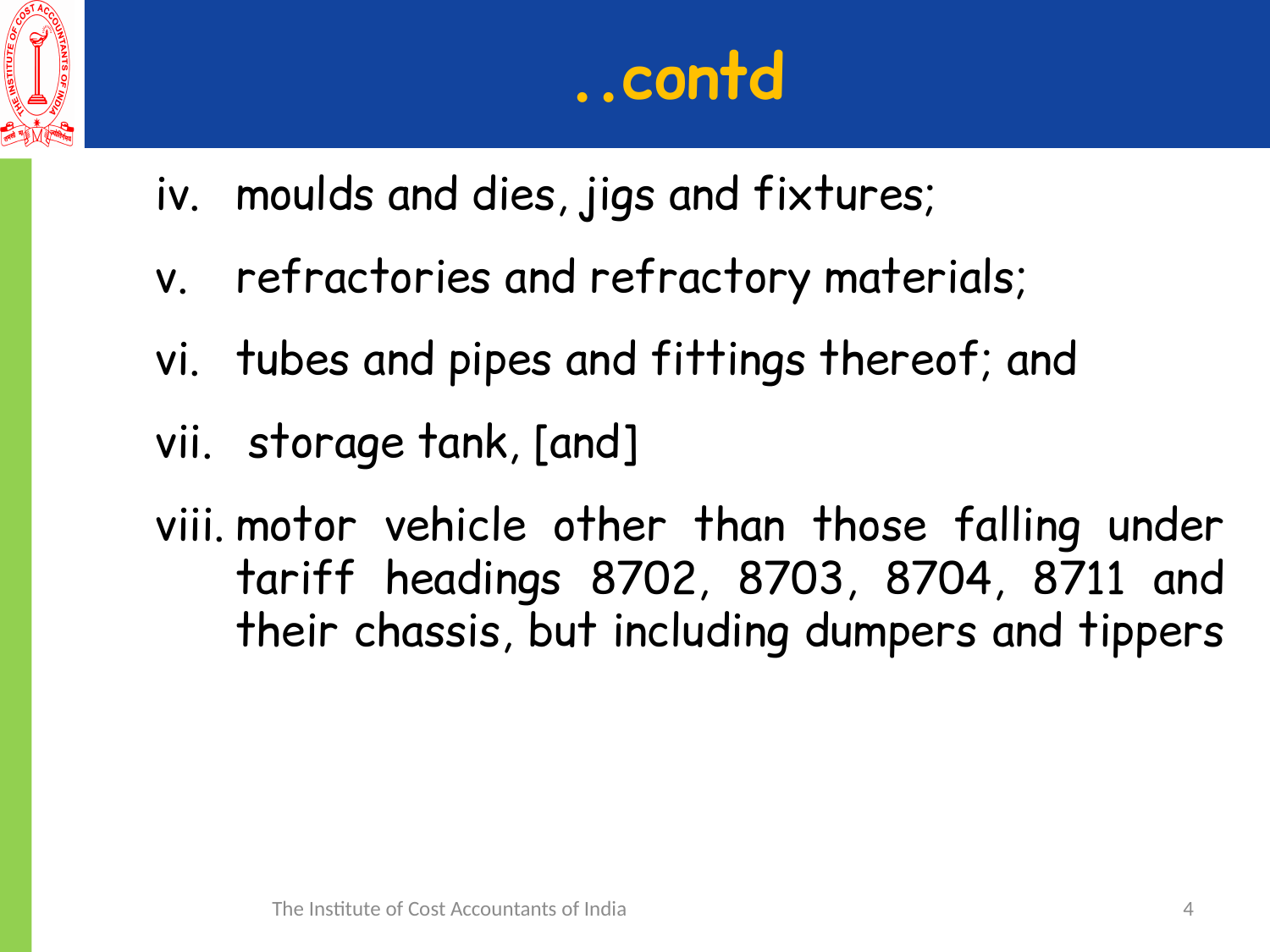

# ..contd
iv.	moulds and dies, jigs and fixtures;
refractories and refractory materials;
tubes and pipes and fittings thereof; and
 storage tank, [and]
motor vehicle other than those falling under tariff headings 8702, 8703, 8704, 8711 and their chassis, but including dumpers and tippers
The Institute of Cost Accountants of India
4